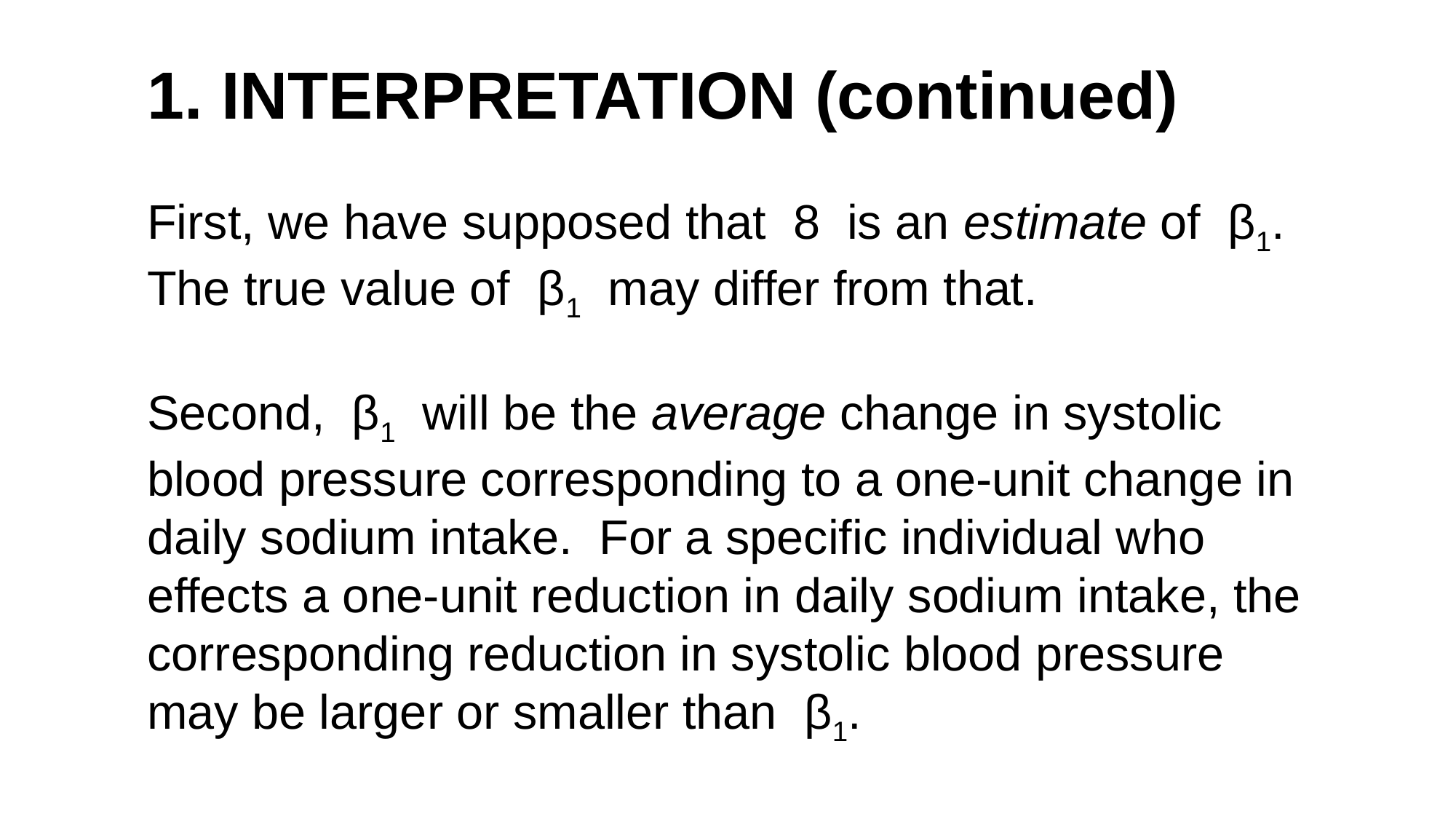

#
1. INTERPRETATION (continued)

First, we have supposed that  8  is an estimate of  β1.  The true value of  β1  may differ from that.

Second,  β1  will be the average change in systolic blood pressure corresponding to a one-unit change in daily sodium intake.  For a specific individual who effects a one-unit reduction in daily sodium intake, the corresponding reduction in systolic blood pressure may be larger or smaller than  β1.